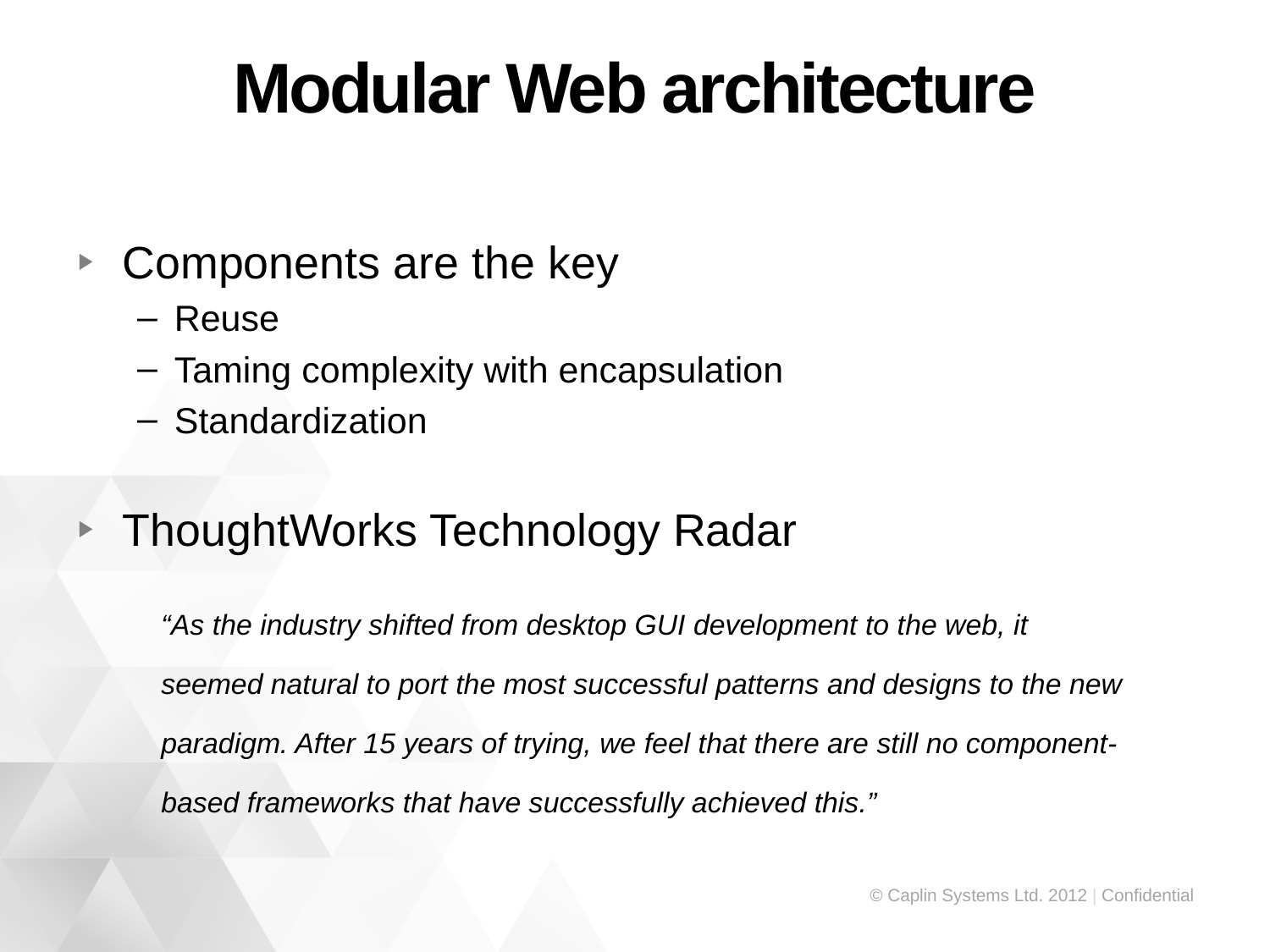

# Modular Web architecture
Components are the key
Reuse
Taming complexity with encapsulation
Standardization

ThoughtWorks Technology Radar

“As the industry shifted from desktop GUI development to the web, it seemed natural to port the most successful patterns and designs to the new paradigm. After 15 years of trying, we feel that there are still no component-based frameworks that have successfully achieved this.”